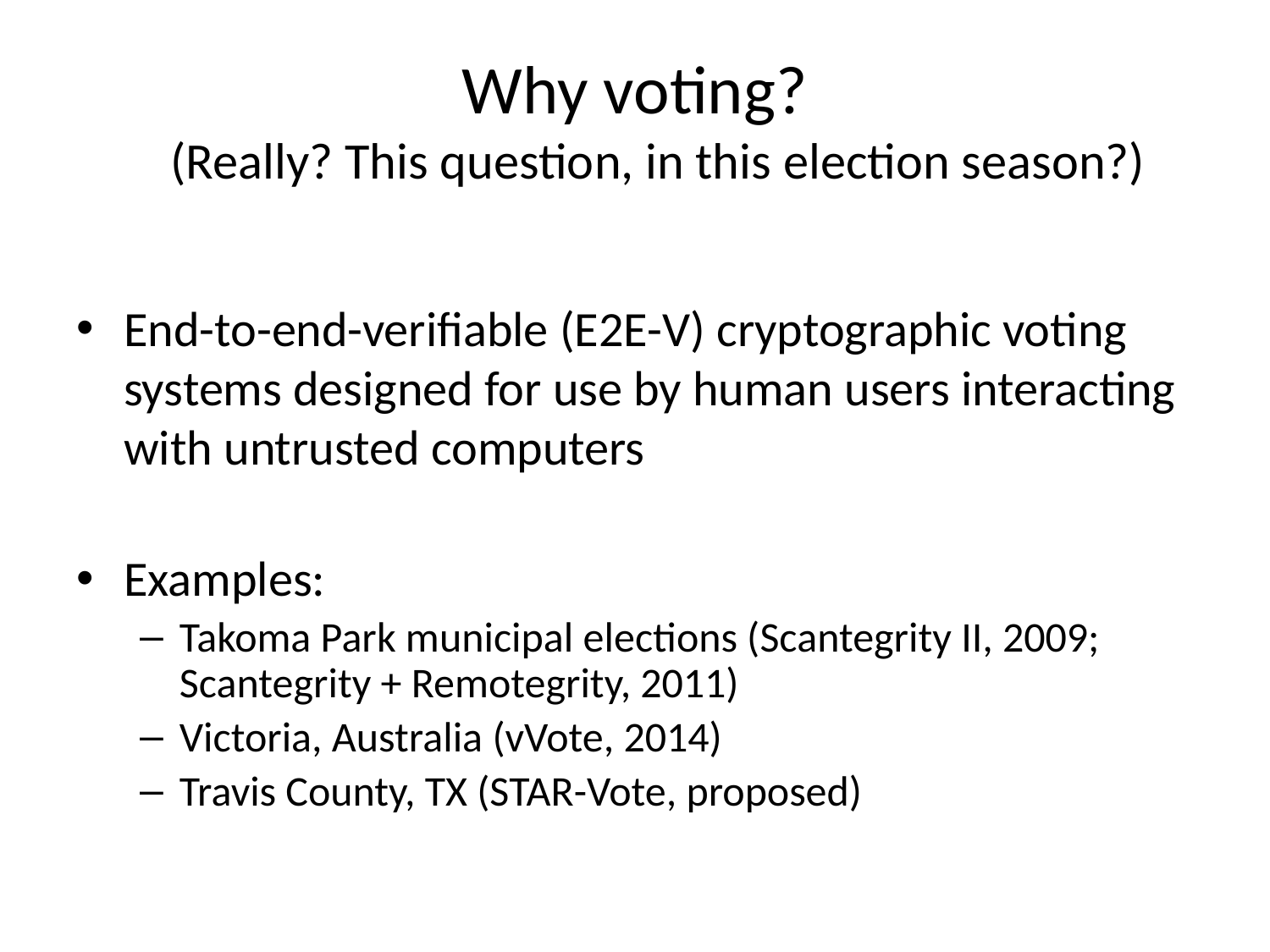

# Why voting? (Really? This question, in this election season?)

End-to-end-verifiable (E2E-V) cryptographic voting systems designed for use by human users interacting with untrusted computers

Examples:
Takoma Park municipal elections (Scantegrity II, 2009; Scantegrity + Remotegrity, 2011)
Victoria, Australia (vVote, 2014)
Travis County, TX (STAR-Vote, proposed)